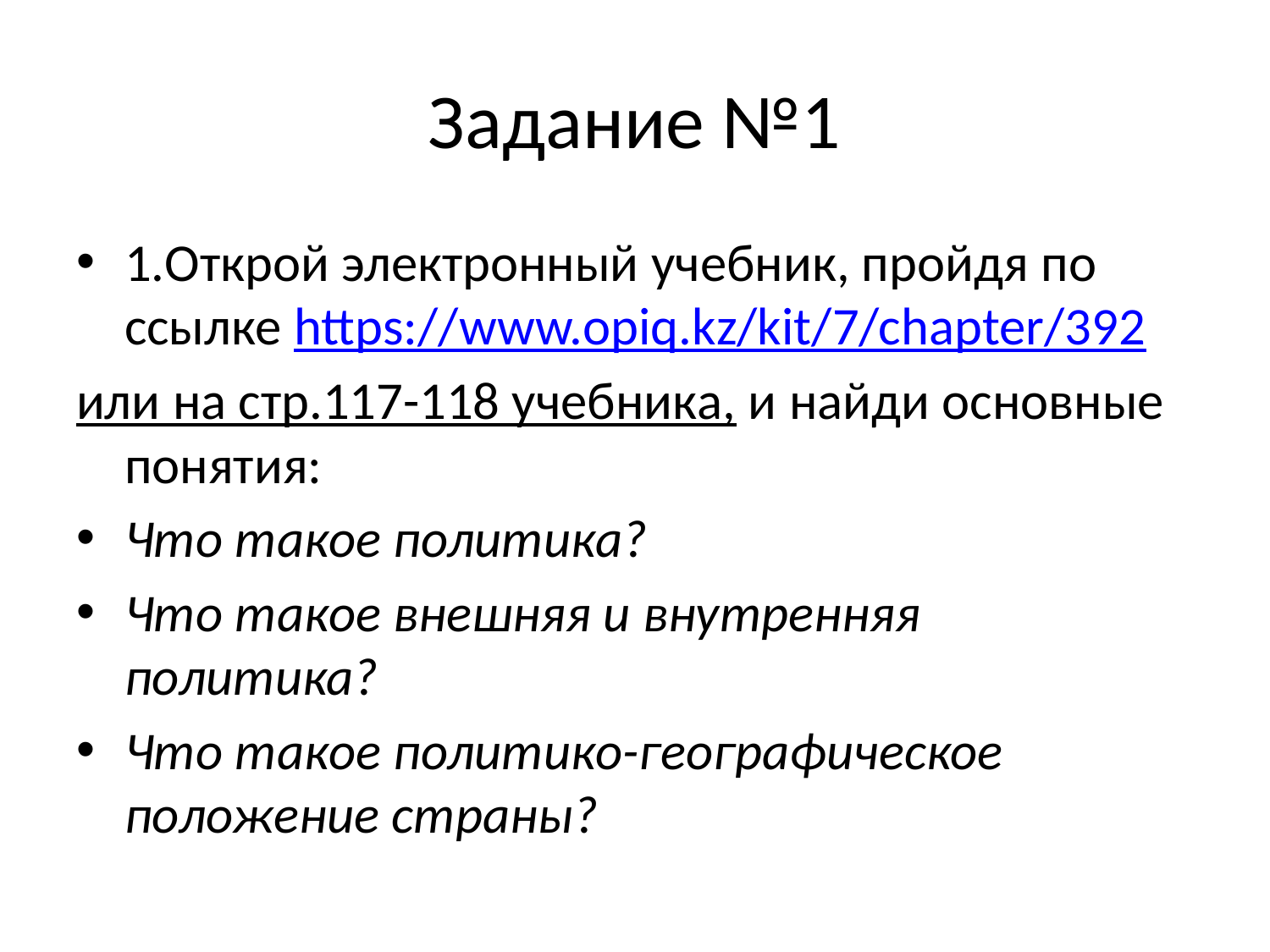

# Задание №1
1.Открой электронный учебник, пройдя по ссылке https://www.opiq.kz/kit/7/chapter/392
или на стр.117-118 учебника, и найди основные понятия:
Что такое политика?
Что такое внешняя и внутренняя  политика?
Что такое политико-географическое положение страны?